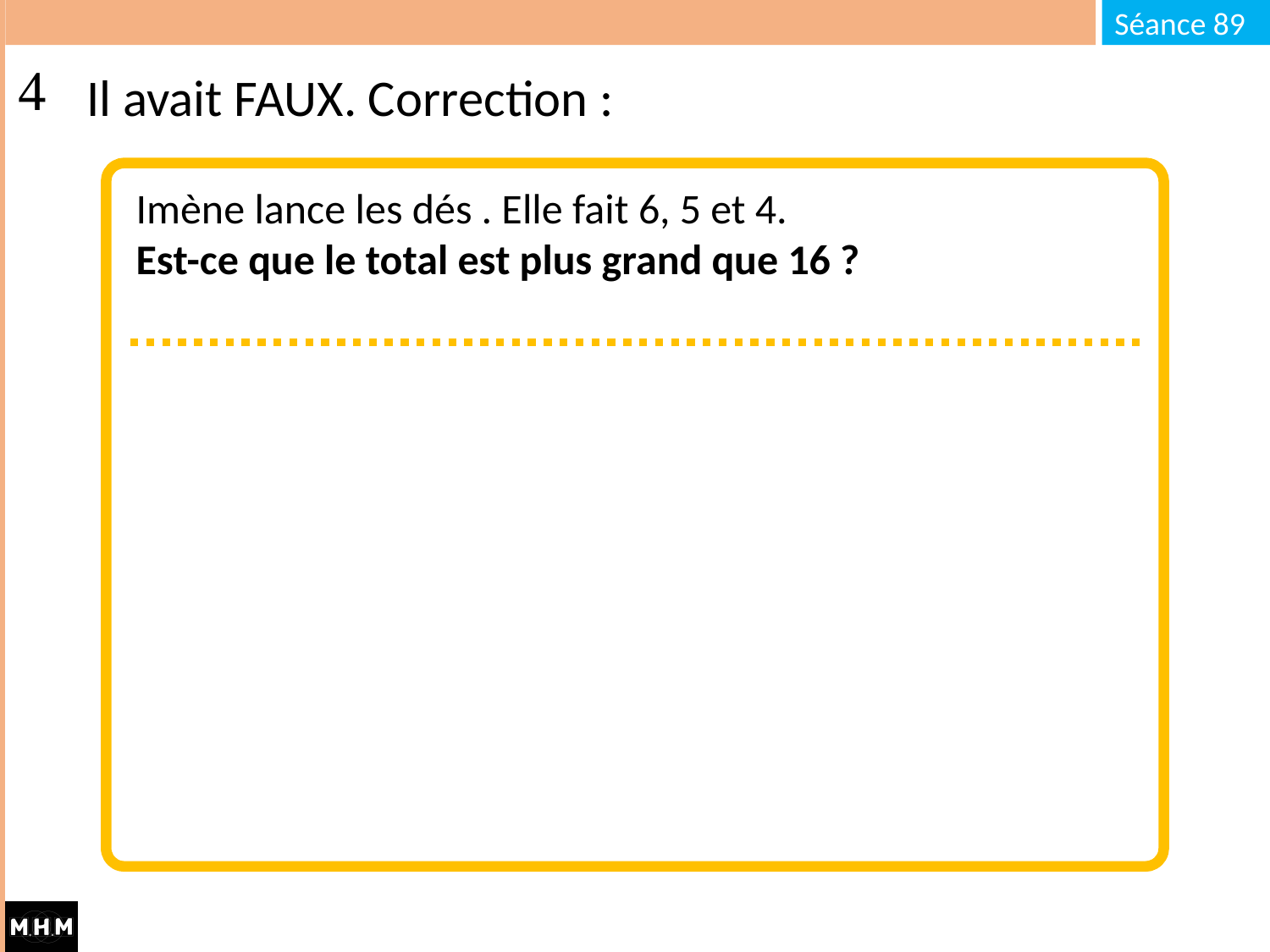

# Il avait FAUX. Correction :

Imène lance les dés . Elle fait 6, 5 et 4.
Est-ce que le total est plus grand que 16 ?